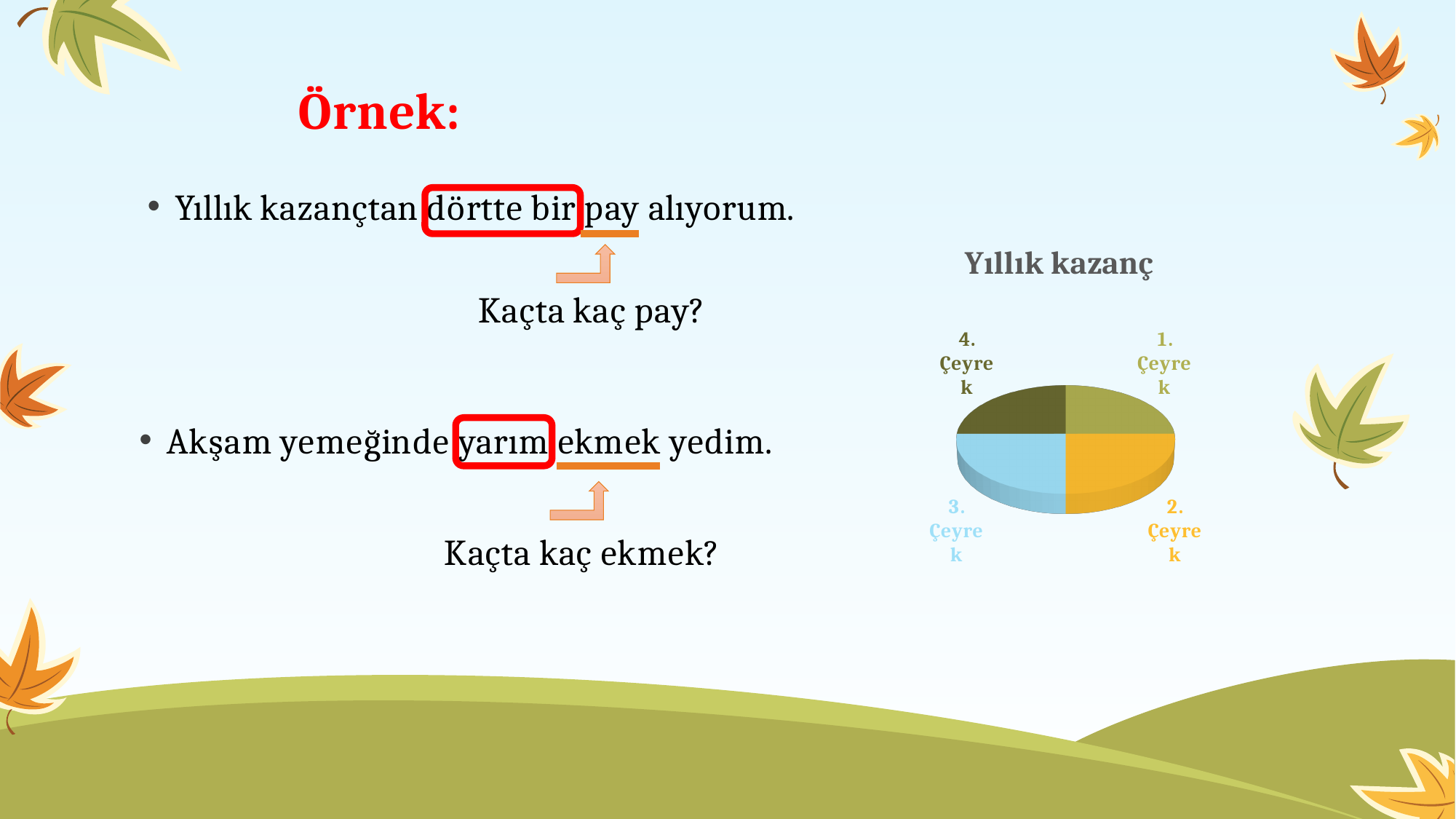

# Örnek:
Yıllık kazançtan dörtte bir pay alıyorum.

[unsupported chart]

Kaçta kaç pay?
Akşam yemeğinde yarım ekmek yedim.

Kaçta kaç ekmek?